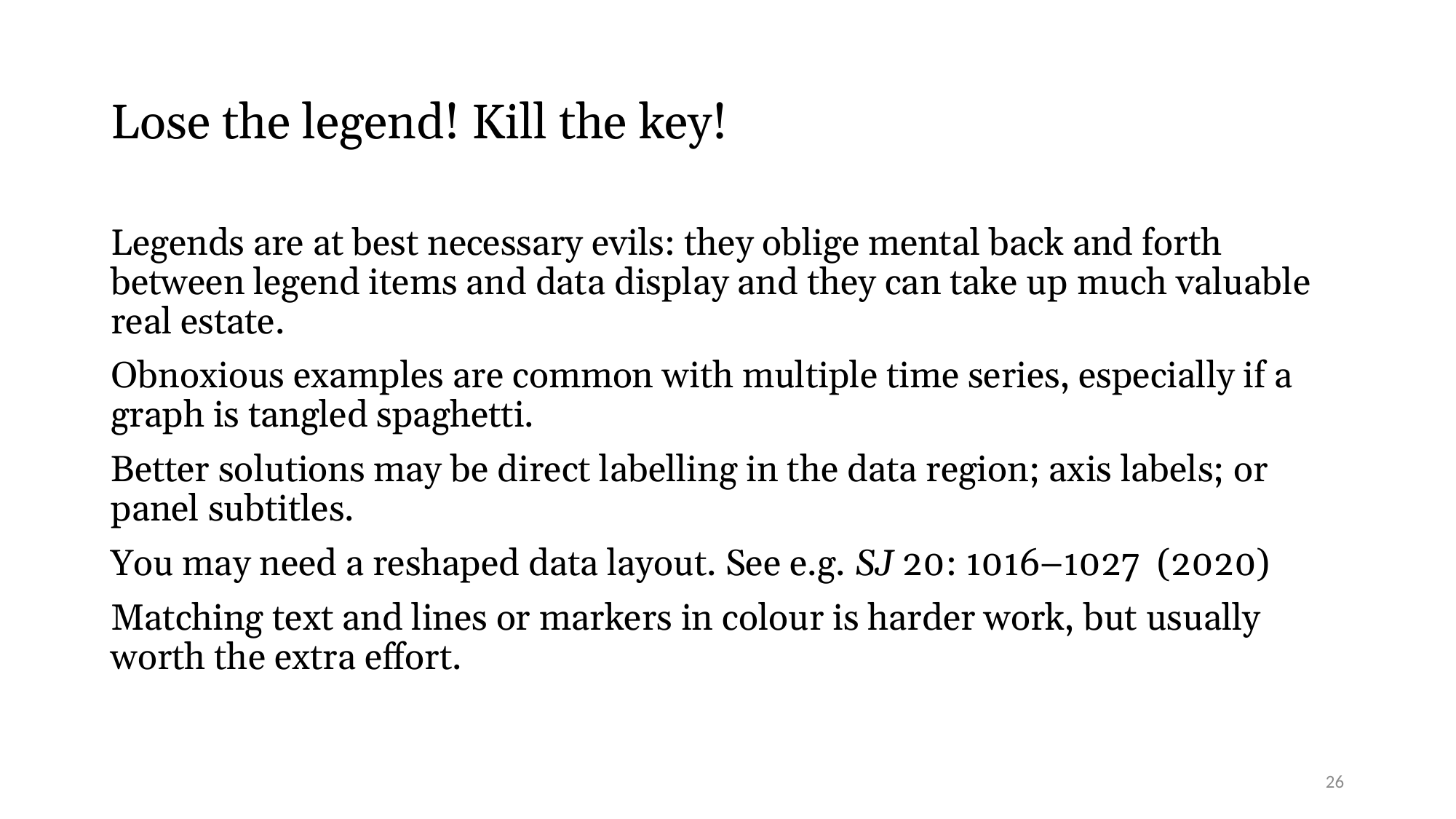

# Lose the legend! Kill the key!
Legends are at best necessary evils: they oblige mental back and forth between legend items and data display and they can take up much valuable real estate.
Obnoxious examples are common with multiple time series, especially if a graph is tangled spaghetti.
Better solutions may be direct labelling in the data region; axis labels; or panel subtitles.
You may need a reshaped data layout. See e.g. SJ 20: 1016–1027  (2020)
Matching text and lines or markers in colour is harder work, but usually worth the extra effort.

26